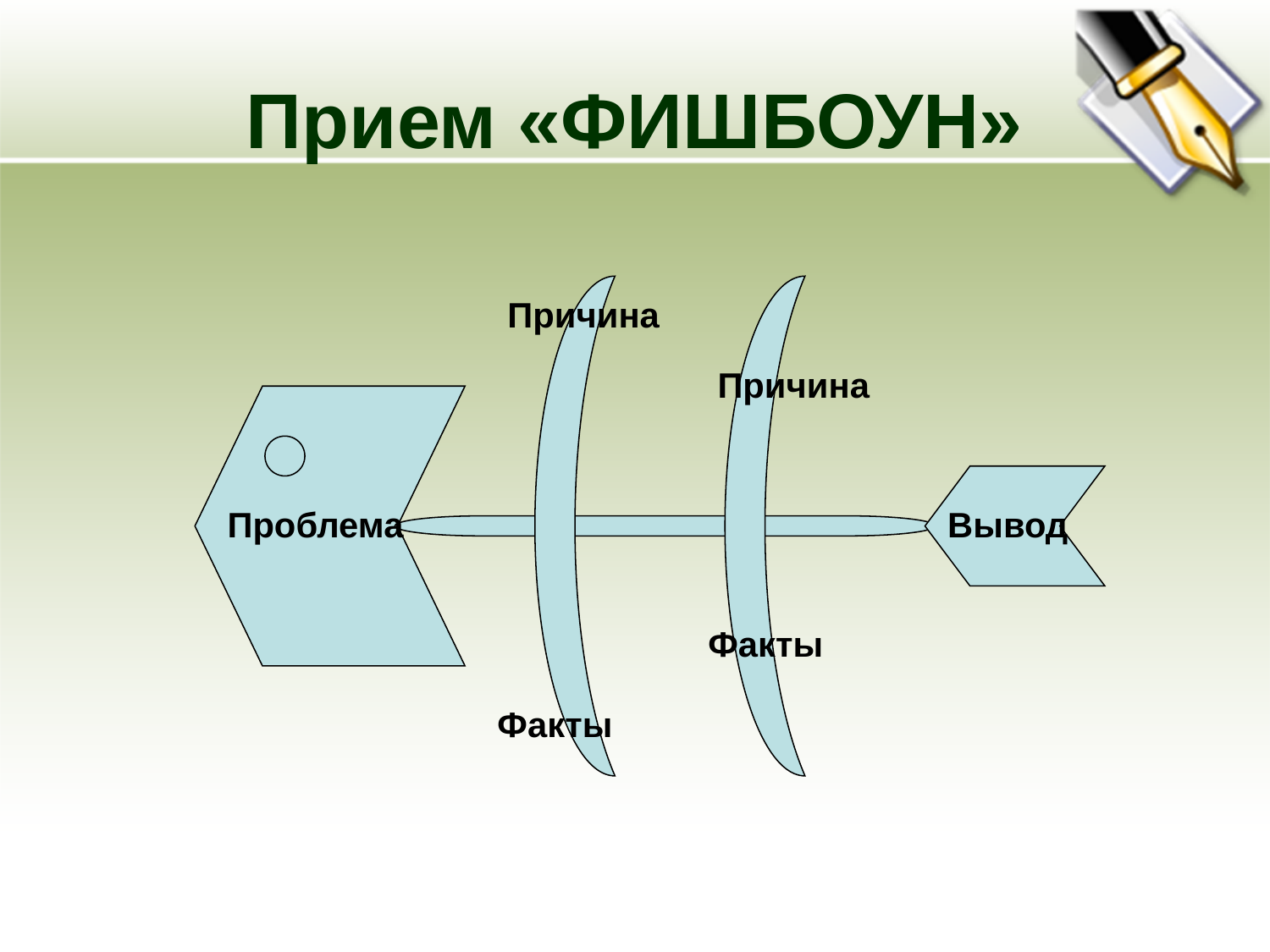

# Прием «ФИШБОУН»

Причина
Причина

Проблема
Вывод

Факты
Факты